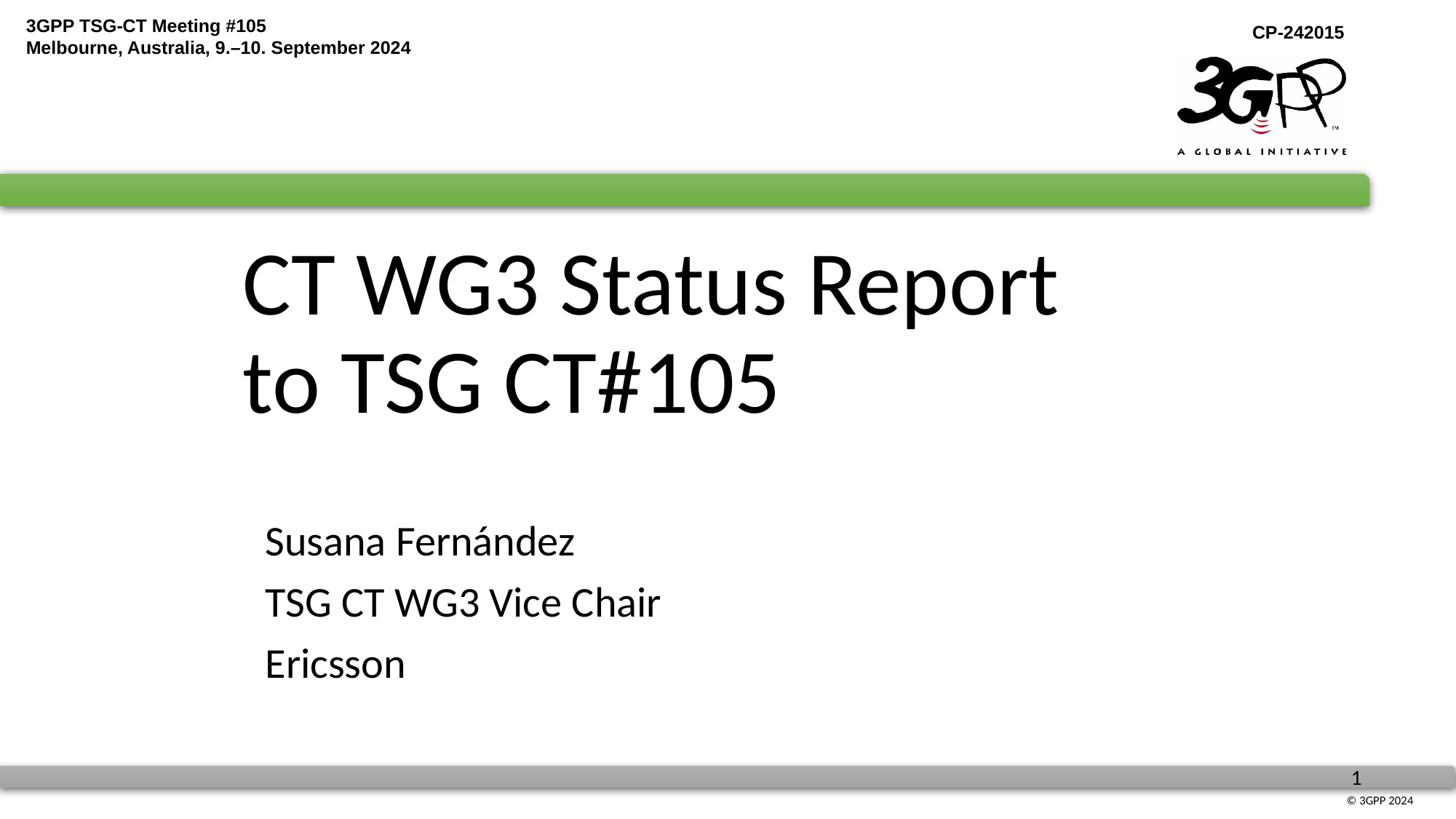

# CT WG3 Status Report to TSG CT#105
Susana Fernández
TSG CT WG3 Vice Chair
Ericsson